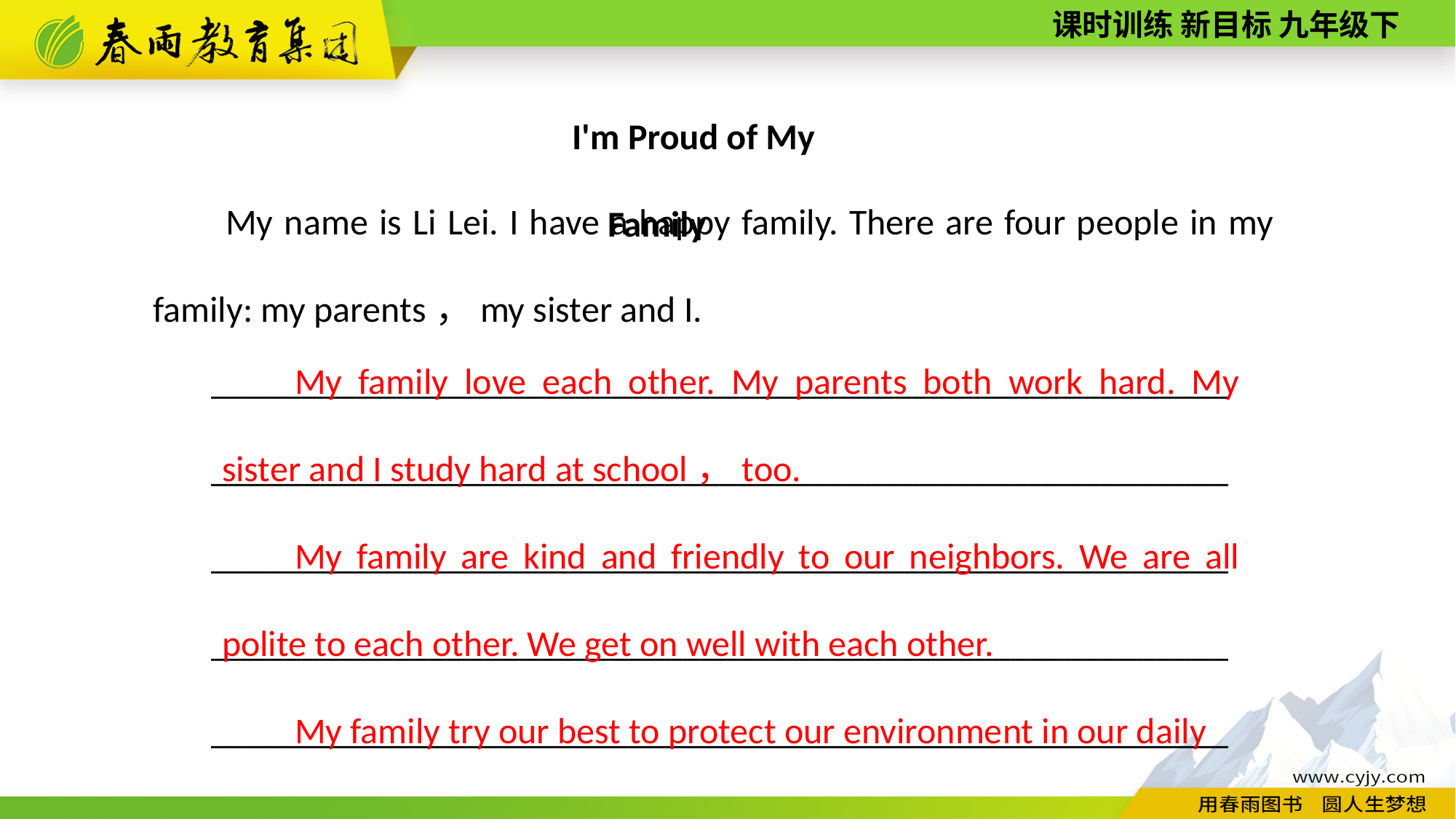

I'm Proud of My Family
My name is Li Lei. I have a happy family. There are four people in my family: my parents，my sister and I.
________________________________________________________
________________________________________________________
________________________________________________________
________________________________________________________
________________________________________________________
My family love each other. My parents both work hard. My sister and I study hard at school，too.
My family are kind and friendly to our neighbors. We are all polite to each other. We get on well with each other.
My family try our best to protect our environment in our daily